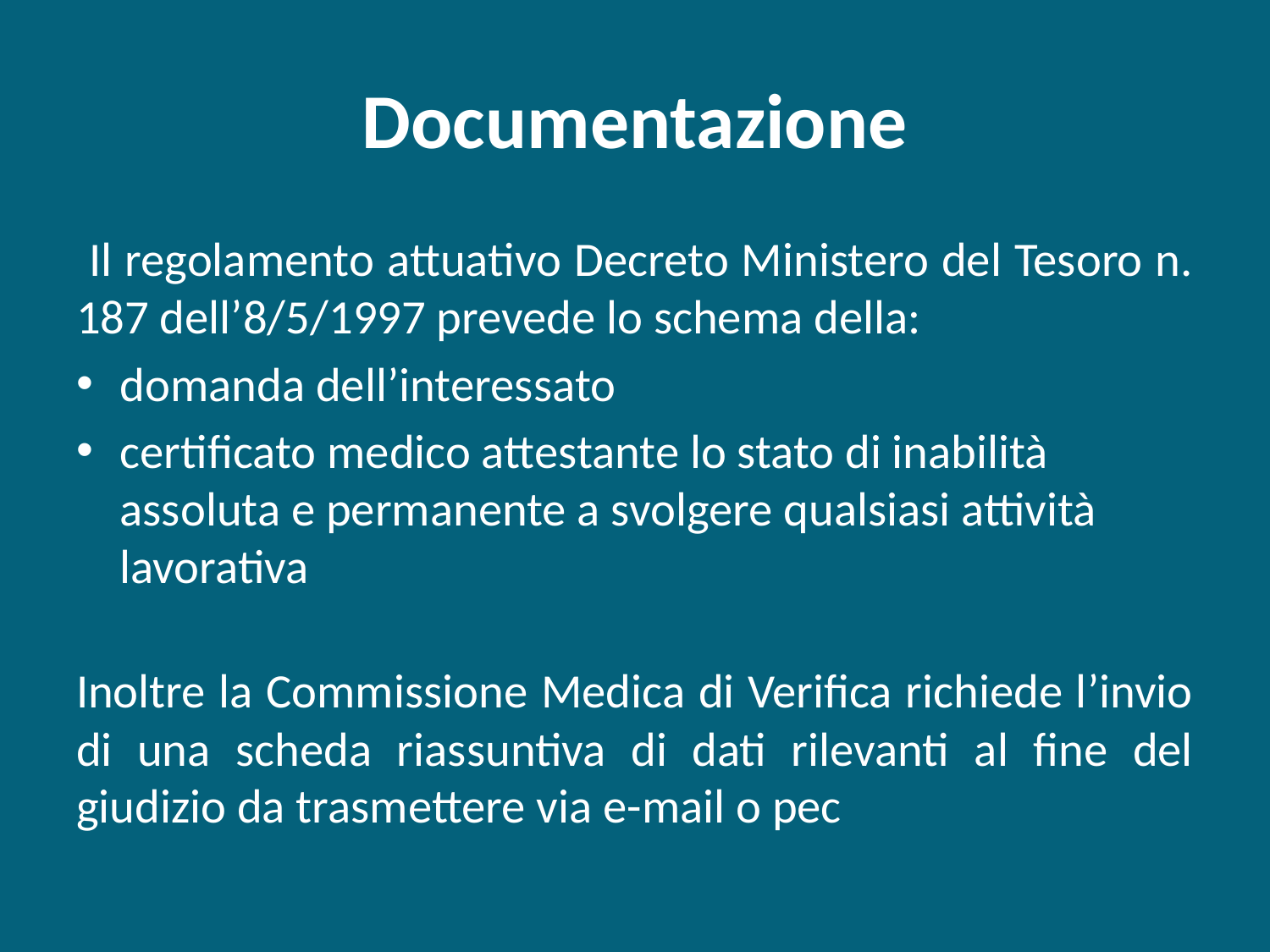

# Documentazione
 Il regolamento attuativo Decreto Ministero del Tesoro n. 187 dell’8/5/1997 prevede lo schema della:
domanda dell’interessato
certificato medico attestante lo stato di inabilità assoluta e permanente a svolgere qualsiasi attività lavorativa
Inoltre la Commissione Medica di Verifica richiede l’invio di una scheda riassuntiva di dati rilevanti al fine del giudizio da trasmettere via e-mail o pec